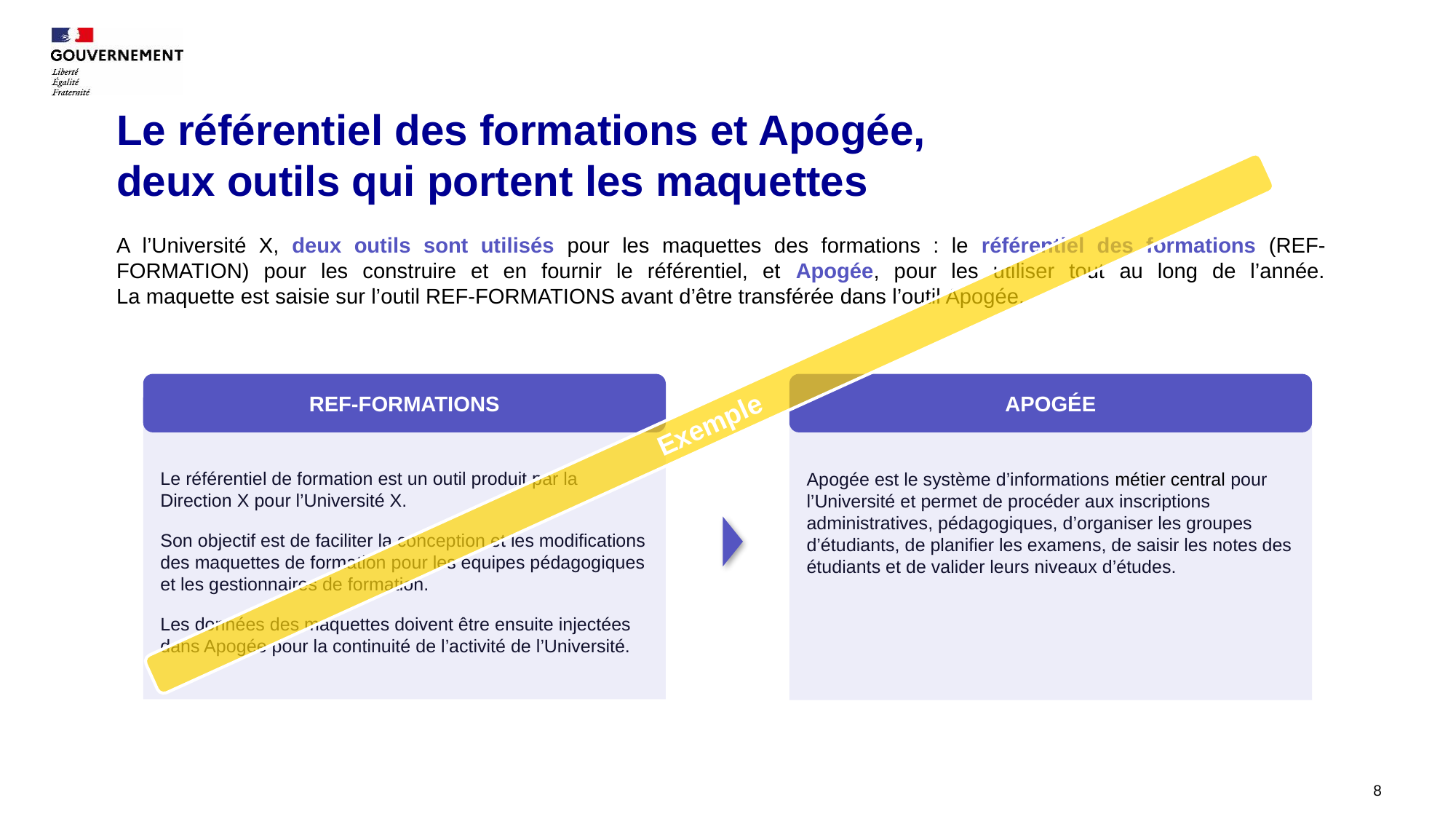

Le référentiel des formations et Apogée,
deux outils qui portent les maquettes
A l’Université X, deux outils sont utilisés pour les maquettes des formations : le référentiel des formations (REF-FORMATION) pour les construire et en fournir le référentiel, et Apogée, pour les utiliser tout au long de l’année.
La maquette est saisie sur l’outil REF-FORMATIONS avant d’être transférée dans l’outil Apogée.
REF-FORMATIONS
APOGÉE
Exemple
Le référentiel de formation est un outil produit par la Direction X pour l’Université X.
Son objectif est de faciliter la conception et les modifications des maquettes de formation pour les équipes pédagogiques et les gestionnaires de formation.
Les données des maquettes doivent être ensuite injectées dans Apogée pour la continuité de l’activité de l’Université.
Apogée est le système d’informations métier central pour l’Université et permet de procéder aux inscriptions administratives, pédagogiques, d’organiser les groupes d’étudiants, de planifier les examens, de saisir les notes des étudiants et de valider leurs niveaux d’études.

8